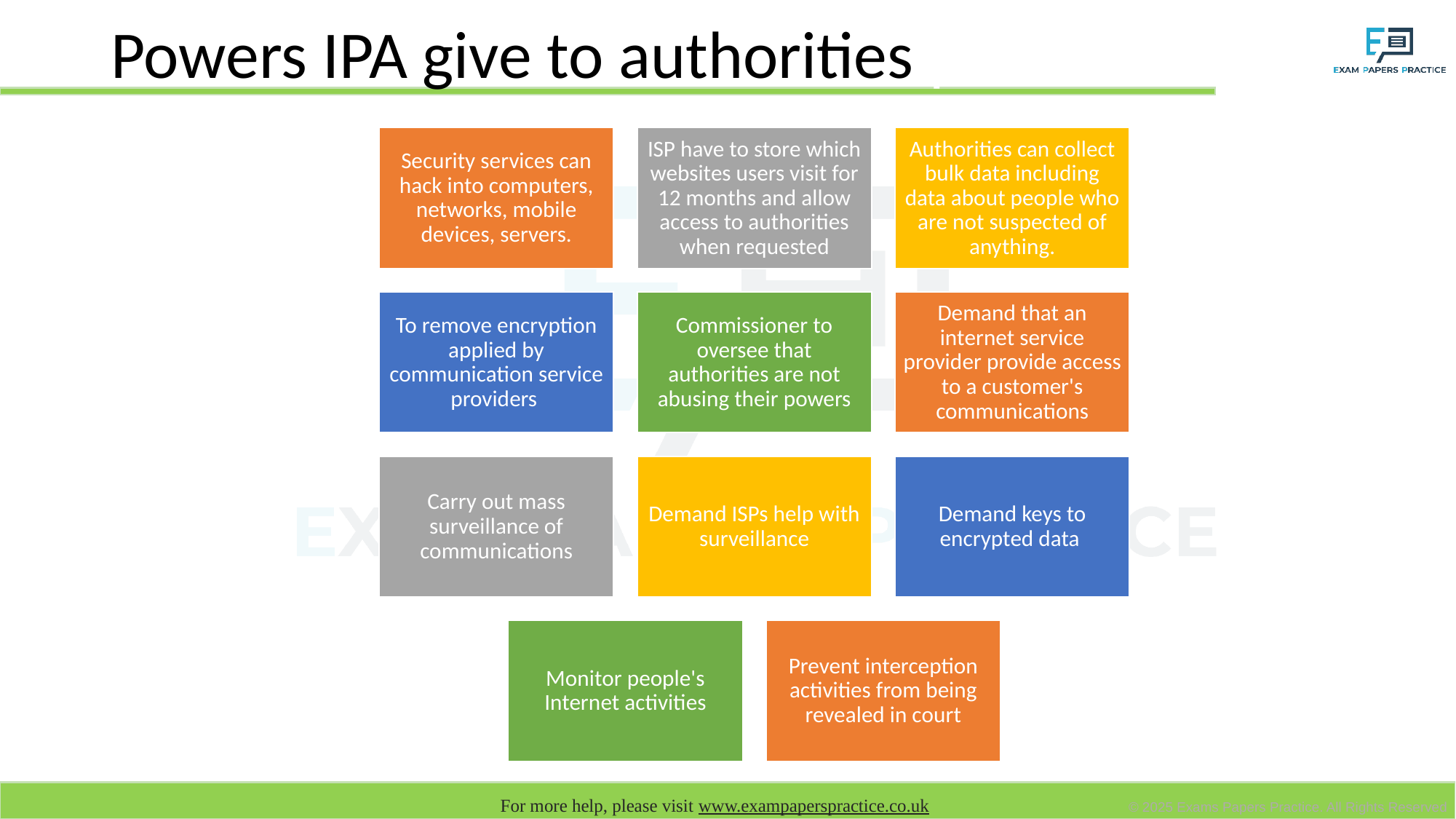

# Powers IPA give to authorities police, MI5, GCHQ)
Security services can hack into computers, networks, mobile devices, servers.
ISP have to store which websites users visit for 12 months and allow access to authorities when requested
Authorities can collect bulk data including data about people who are not suspected of anything.
To remove encryption applied by communication service providers
Commissioner to oversee that authorities are not abusing their powers
Demand that an internet service provider provide access to a customer's communications
Carry out mass surveillance of communications
Demand ISPs help with surveillance
Demand keys to encrypted data
Monitor people's Internet activities
Prevent interception activities from being revealed in court